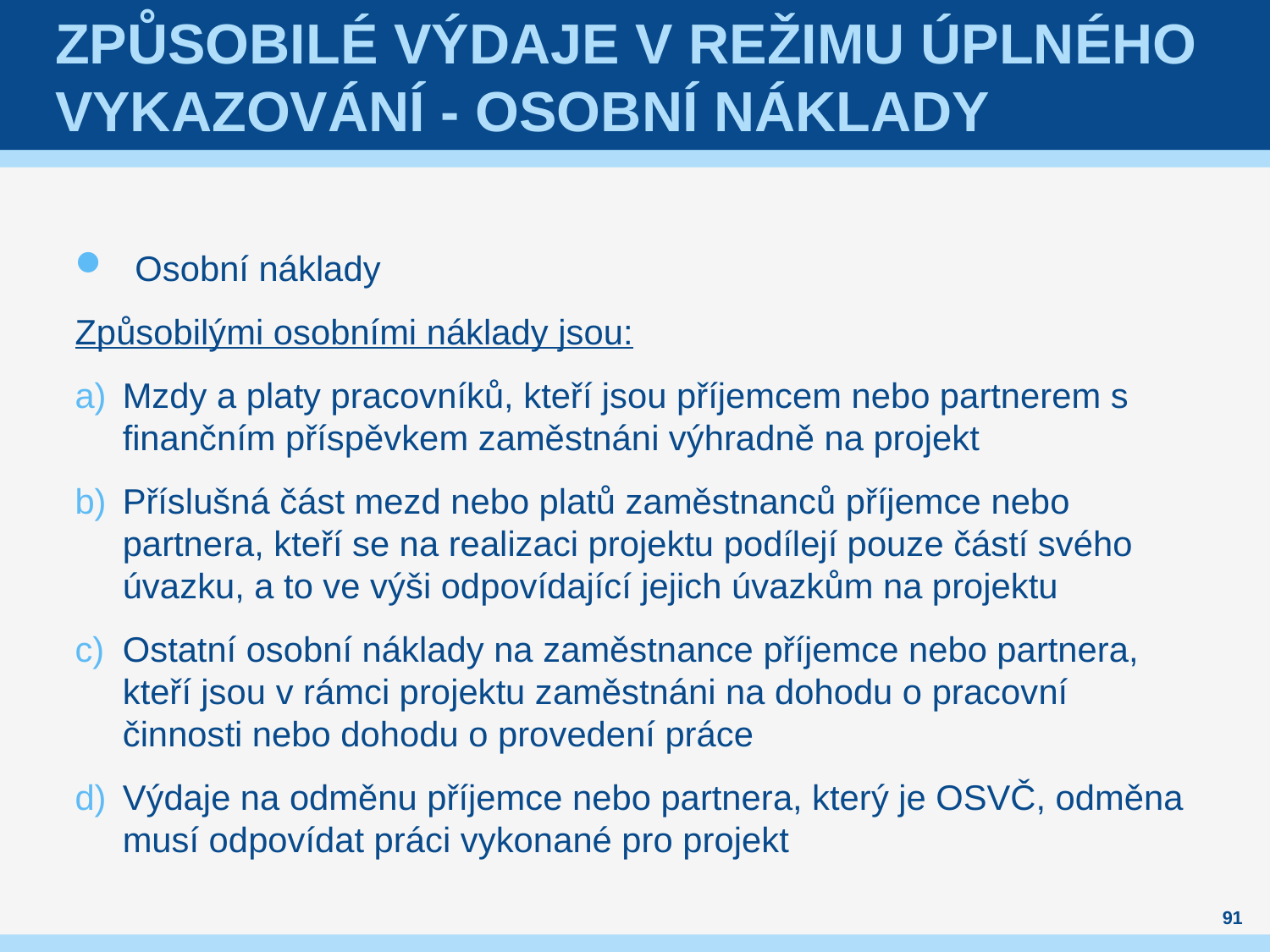

# Způsobilé výdaje v režimu úplného vykazování - Osobní náklady
Osobní náklady
Způsobilými osobními náklady jsou:
Mzdy a platy pracovníků, kteří jsou příjemcem nebo partnerem s finančním příspěvkem zaměstnáni výhradně na projekt
Příslušná část mezd nebo platů zaměstnanců příjemce nebo partnera, kteří se na realizaci projektu podílejí pouze částí svého úvazku, a to ve výši odpovídající jejich úvazkům na projektu
Ostatní osobní náklady na zaměstnance příjemce nebo partnera, kteří jsou v rámci projektu zaměstnáni na dohodu o pracovní činnosti nebo dohodu o provedení práce
Výdaje na odměnu příjemce nebo partnera, který je OSVČ, odměna musí odpovídat práci vykonané pro projekt
91